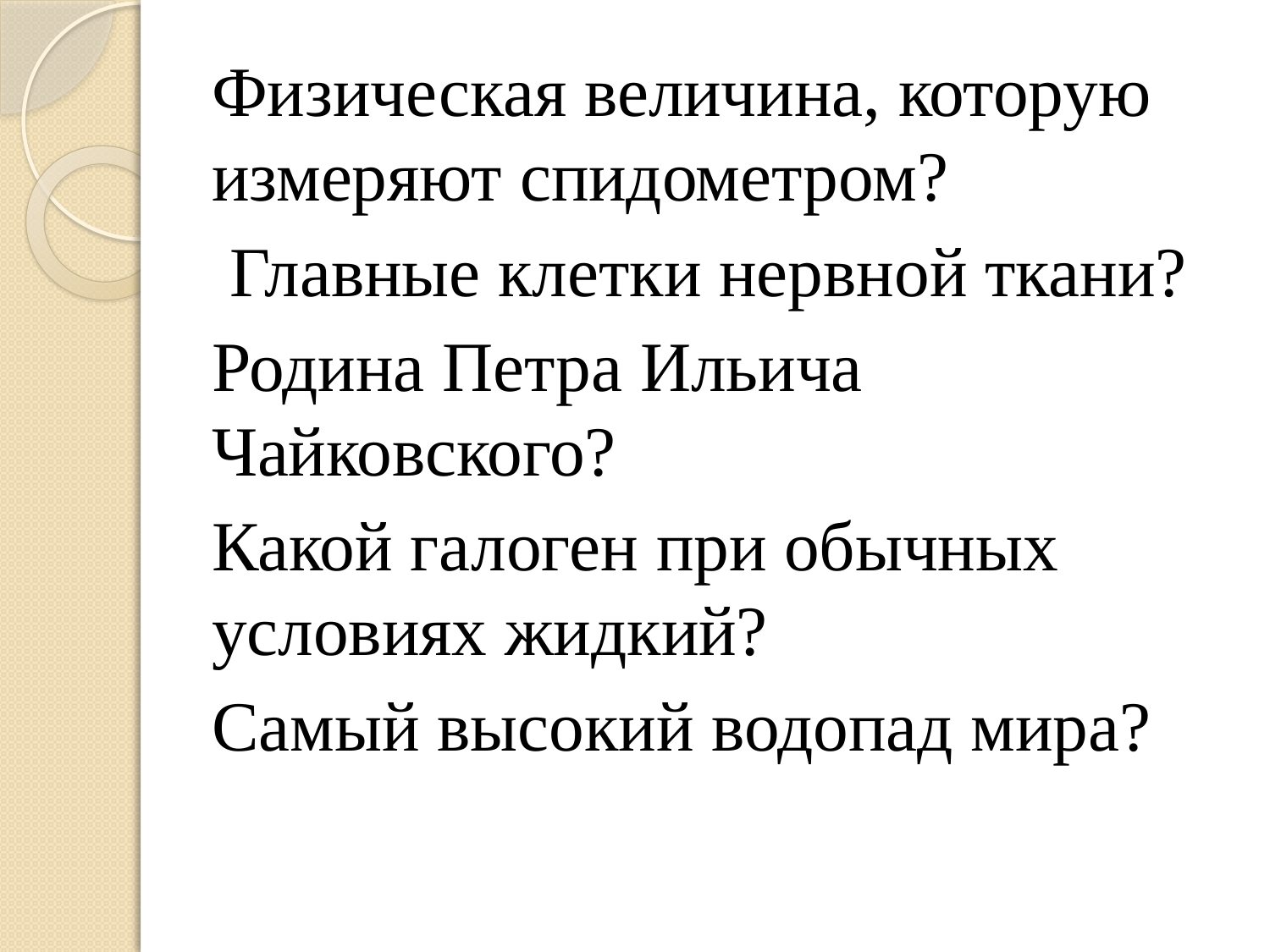

Физическая величина, которую измеряют спидометром?
 Главные клетки нервной ткани?
Родина Петра Ильича Чайковского?
Какой галоген при обычных условиях жидкий?
Самый высокий водопад мира?